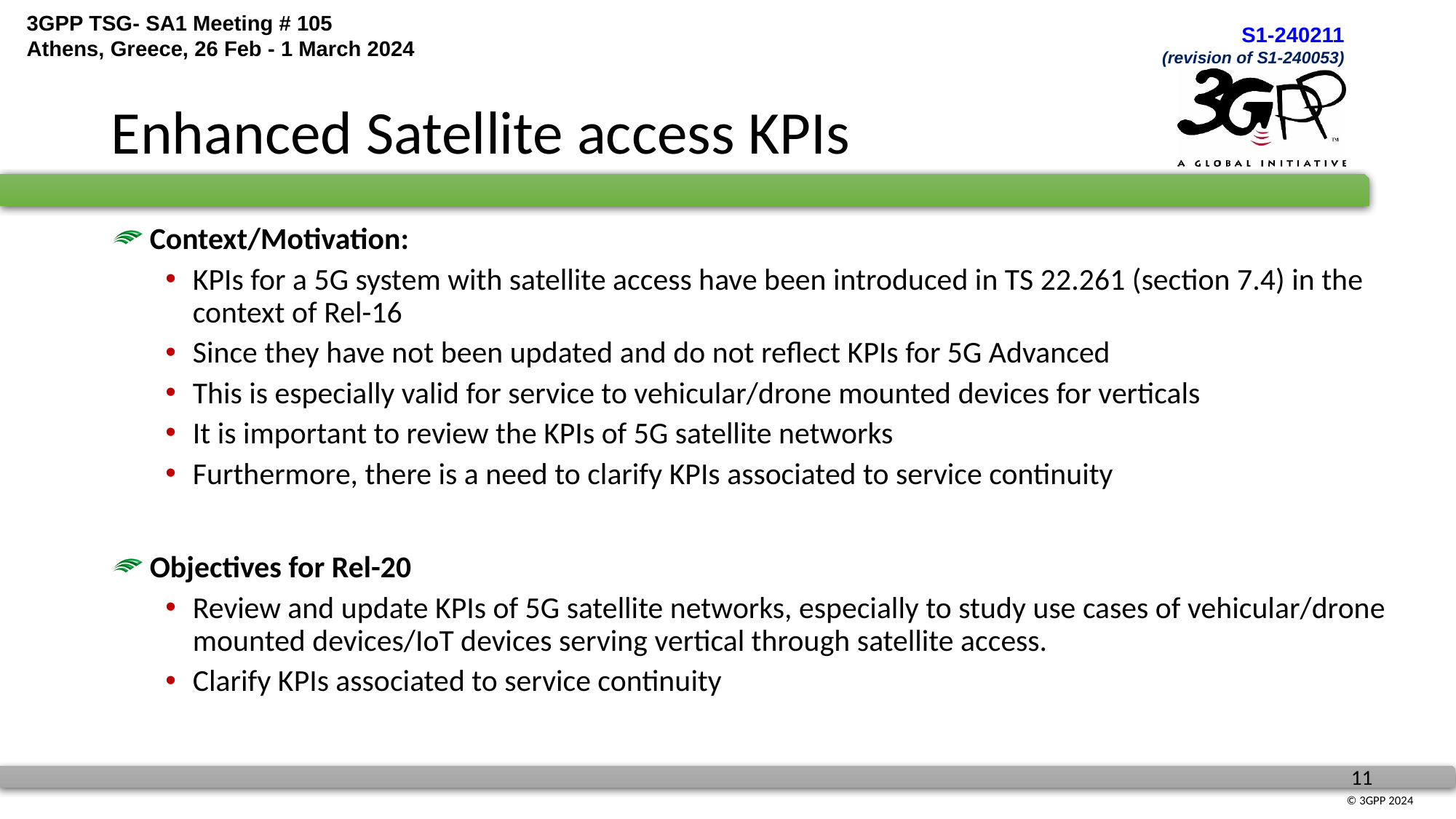

# Enhanced Satellite access KPIs
 Context/Motivation:
KPIs for a 5G system with satellite access have been introduced in TS 22.261 (section 7.4) in the context of Rel-16
Since they have not been updated and do not reflect KPIs for 5G Advanced
This is especially valid for service to vehicular/drone mounted devices for verticals
It is important to review the KPIs of 5G satellite networks
Furthermore, there is a need to clarify KPIs associated to service continuity

 Objectives for Rel-20
Review and update KPIs of 5G satellite networks, especially to study use cases of vehicular/drone mounted devices/IoT devices serving vertical through satellite access.
Clarify KPIs associated to service continuity